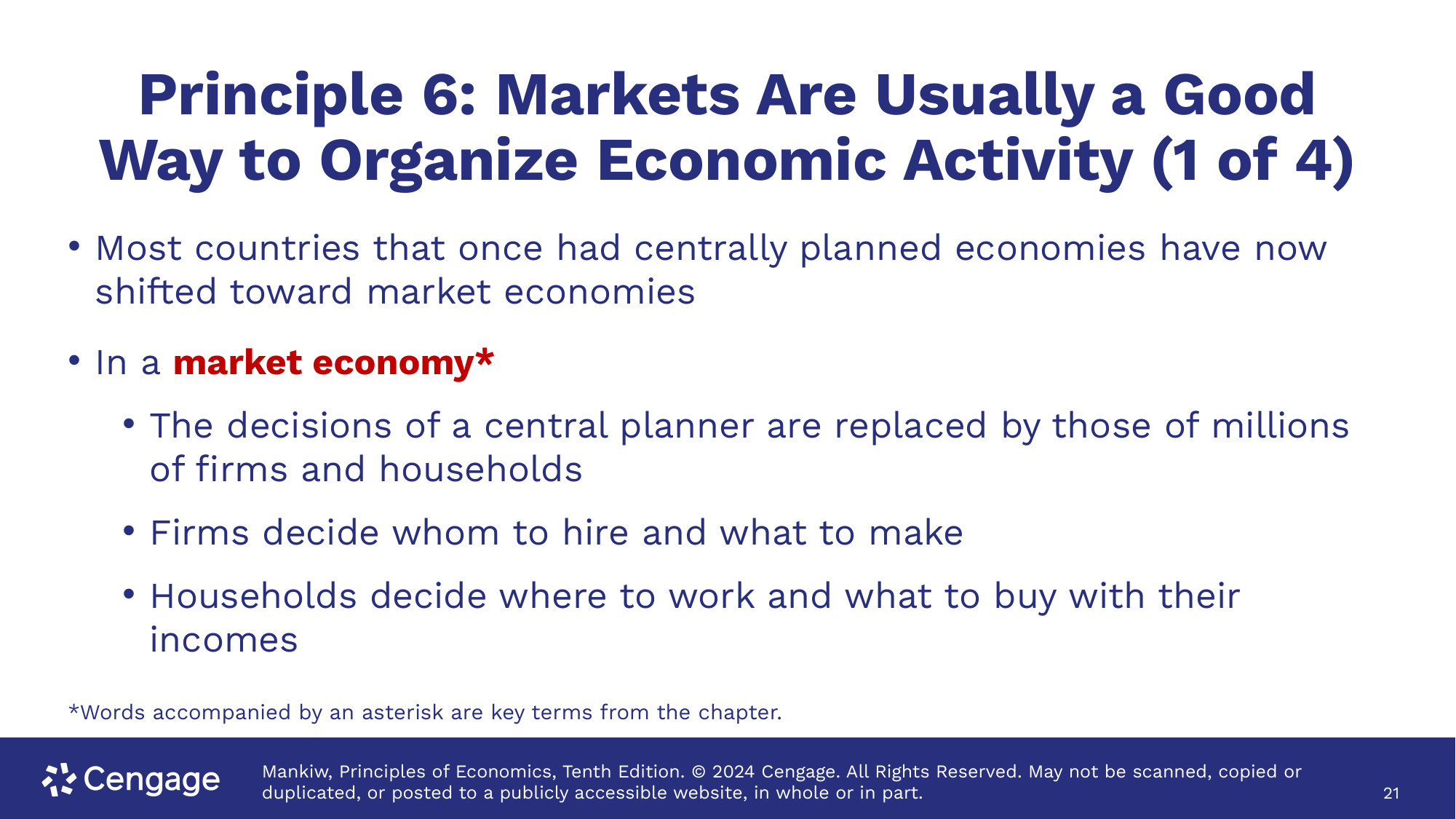

# Principle 6: Markets Are Usually a Good Way to Organize Economic Activity (1 of 4)
Most countries that once had centrally planned economies have now shifted toward market economies
In a market economy*
The decisions of a central planner are replaced by those of millions of firms and households
Firms decide whom to hire and what to make
Households decide where to work and what to buy with their incomes
*Words accompanied by an asterisk are key terms from the chapter.